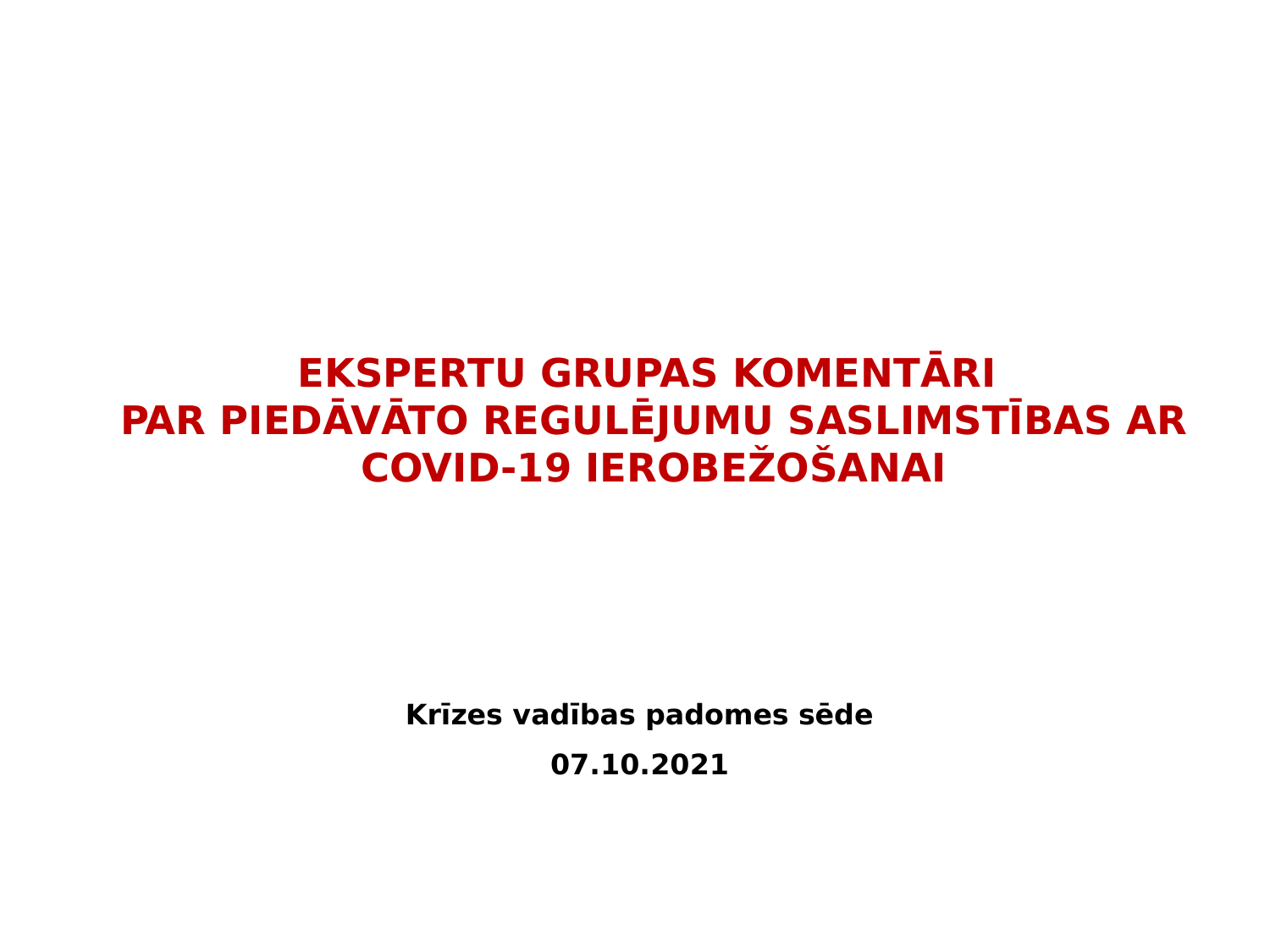

# EKSPERTU GRUPAS KOMENTĀRI PAR PIEDĀVĀTO REGULĒJUMU SASLIMSTĪBAS AR COVID-19 IEROBEŽOŠANAI
Krīzes vadības padomes sēde
07.10.2021